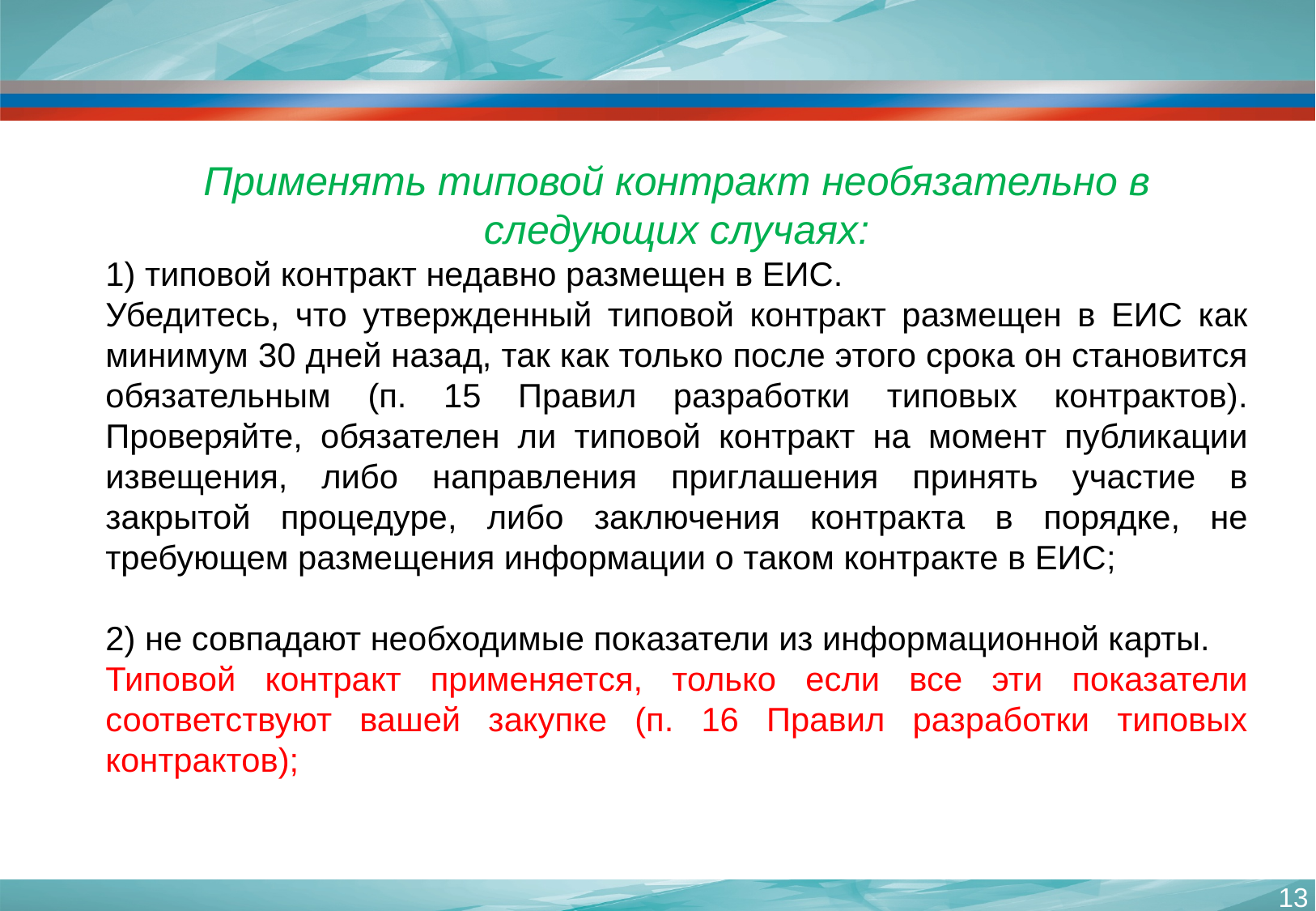

Применять типовой контракт необязательно в следующих случаях:
1) типовой контракт недавно размещен в ЕИС.
Убедитесь, что утвержденный типовой контракт размещен в ЕИС как минимум 30 дней назад, так как только после этого срока он становится обязательным (п. 15 Правил разработки типовых контрактов). Проверяйте, обязателен ли типовой контракт на момент публикации извещения, либо направления приглашения принять участие в закрытой процедуре, либо заключения контракта в порядке, не требующем размещения информации о таком контракте в ЕИС;

2) не совпадают необходимые показатели из информационной карты.
Типовой контракт применяется, только если все эти показатели соответствуют вашей закупке (п. 16 Правил разработки типовых контрактов);

13